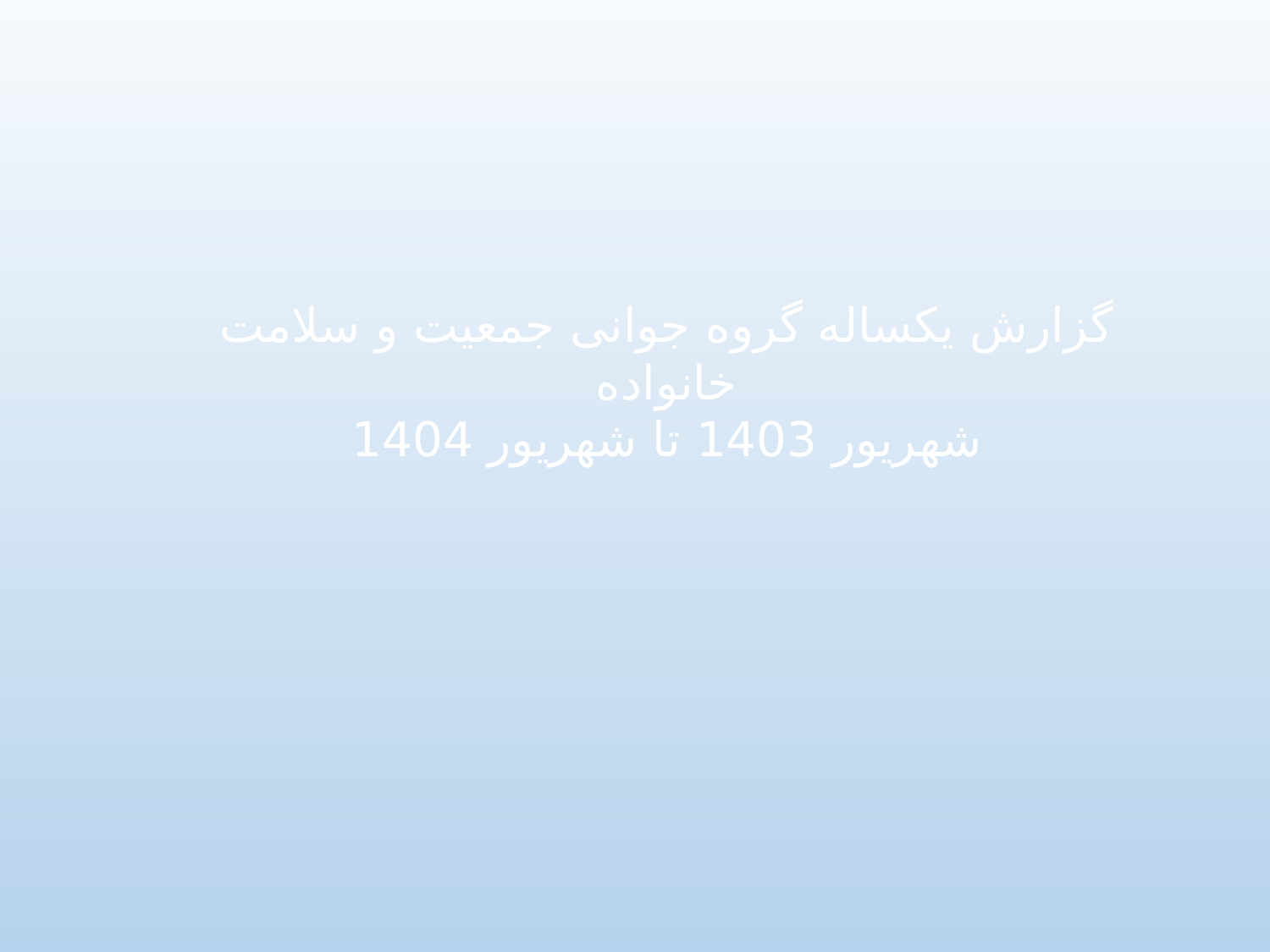

گزارش یکساله گروه جوانی جمعیت و سلامت خانواده
شهریور 1403 تا شهریور 1404